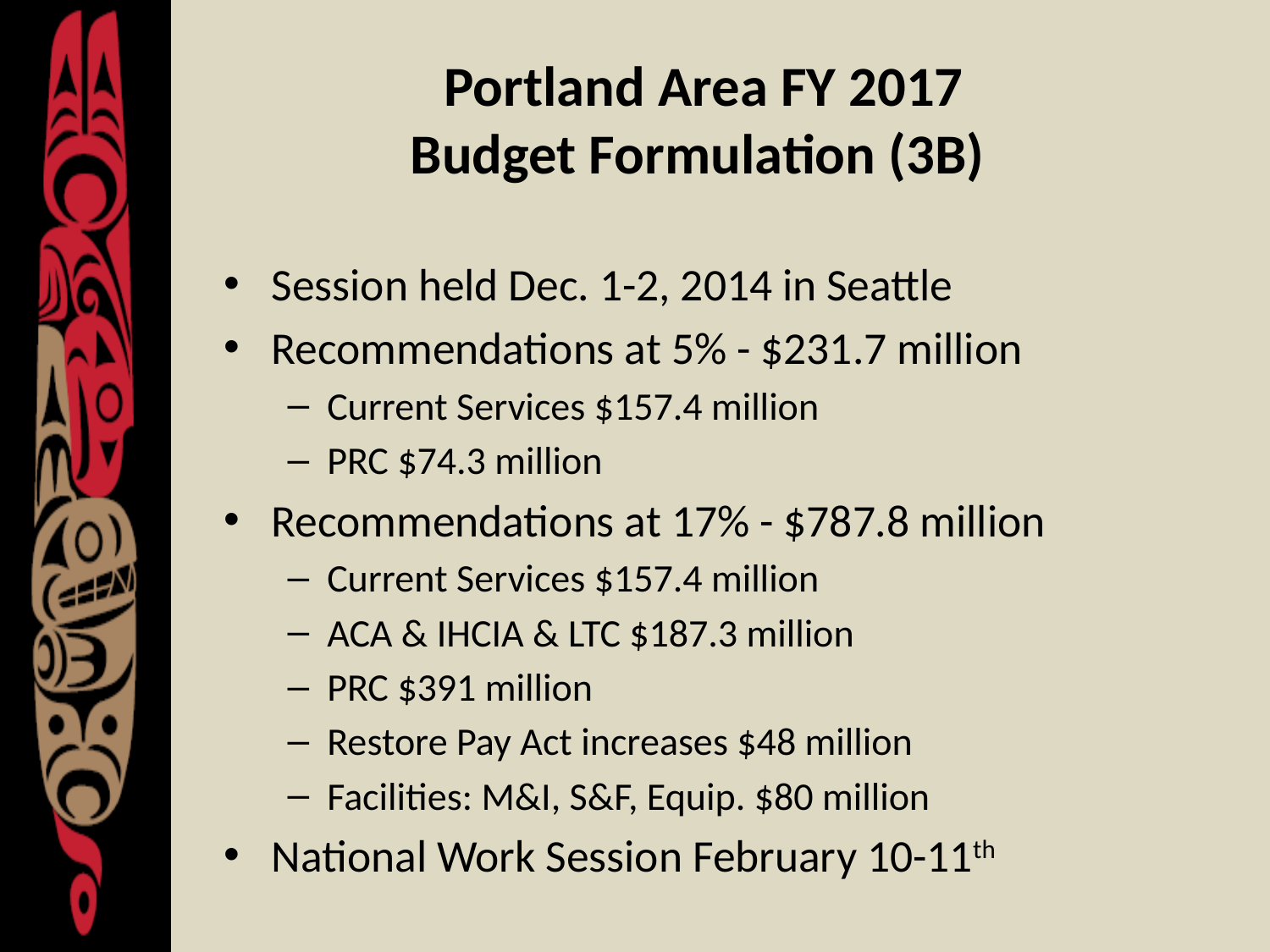

# Portland Area FY 2017 Budget Formulation (3B)
Session held Dec. 1-2, 2014 in Seattle
Recommendations at 5% - $231.7 million
Current Services $157.4 million
PRC $74.3 million
Recommendations at 17% - $787.8 million
Current Services $157.4 million
ACA & IHCIA & LTC $187.3 million
PRC $391 million
Restore Pay Act increases $48 million
Facilities: M&I, S&F, Equip. $80 million
National Work Session February 10-11th